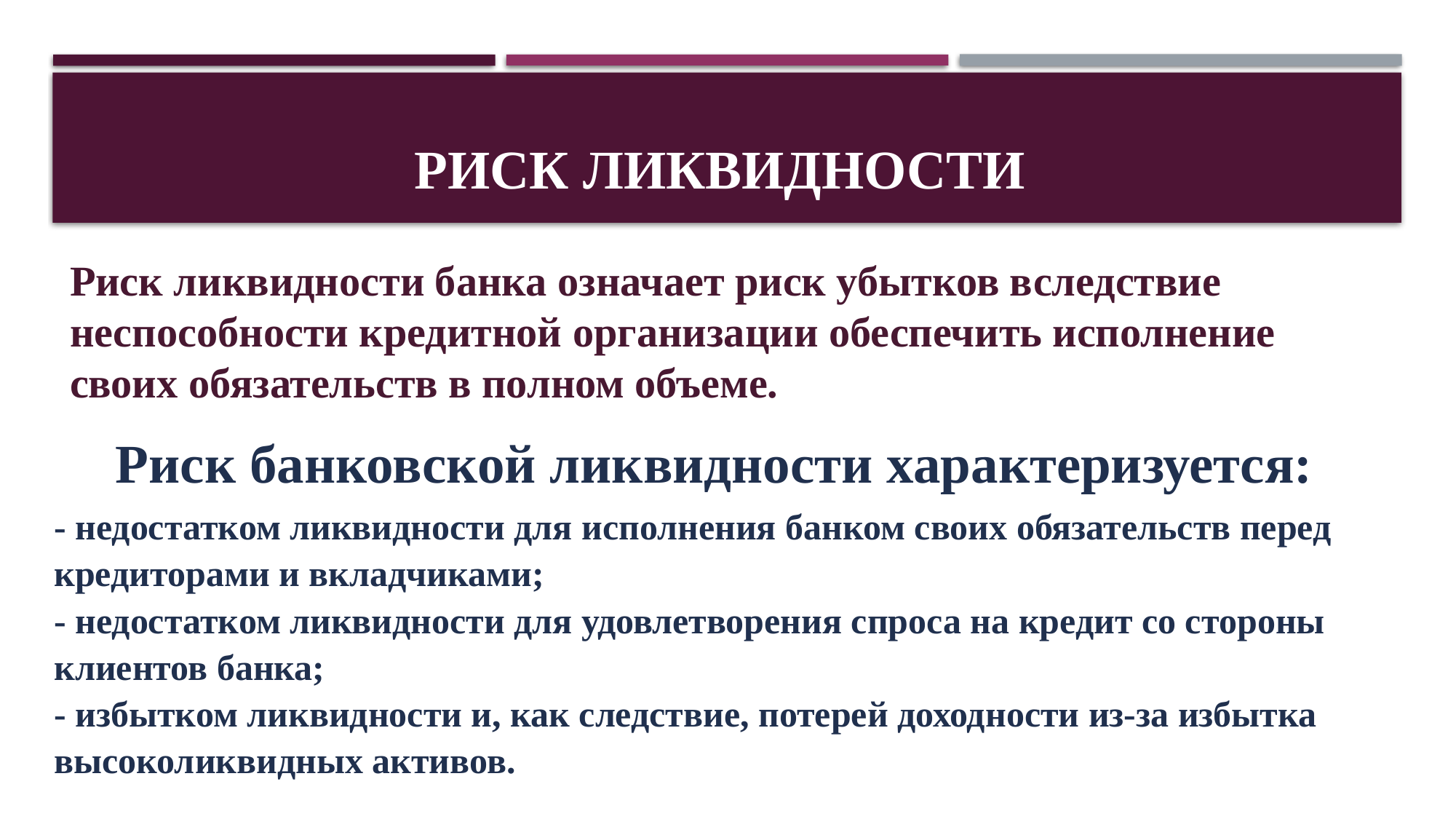

# Риск ликвидности
Риск ликвидности банка означает риск убытков вследствие неспособности кредитной организации обеспечить исполнение своих обязательств в полном объеме.
Риск банковской ликвидности характеризуется:
- недостатком ликвидности для исполнения банком своих обязательств перед кредиторами и вкладчиками;
- недостатком ликвидности для удовлетворения спроса на кре­дит со стороны клиентов банка;
- избытком ликвидности и, как следствие, потерей доходности из-за избытка высоколиквидных активов.